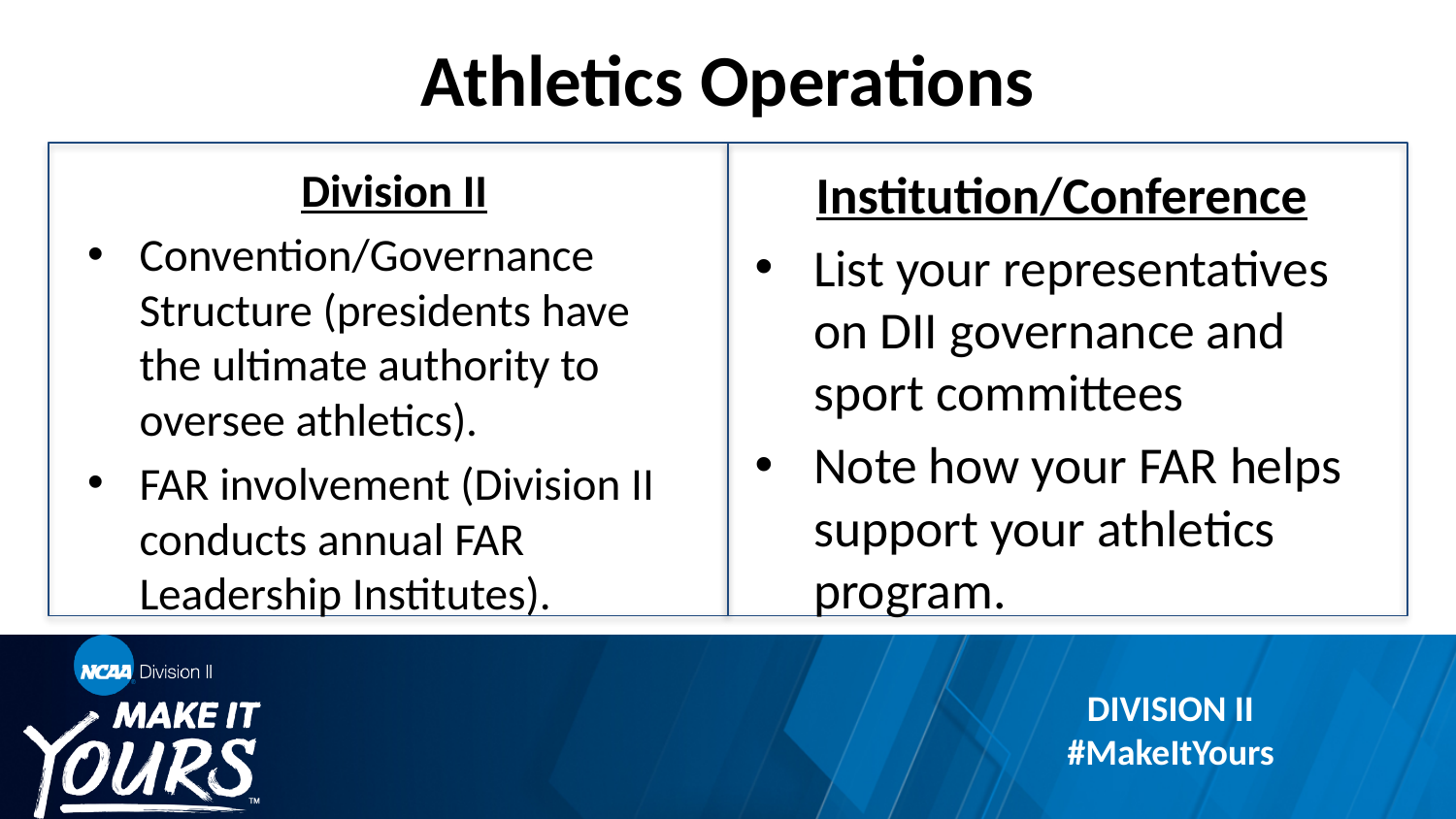

# Athletics Operations
Division II
Convention/Governance Structure (presidents have the ultimate authority to oversee athletics).
FAR involvement (Division II conducts annual FAR Leadership Institutes).

Institution/Conference
List your representatives on DII governance and sport committees
Note how your FAR helps support your athletics program.